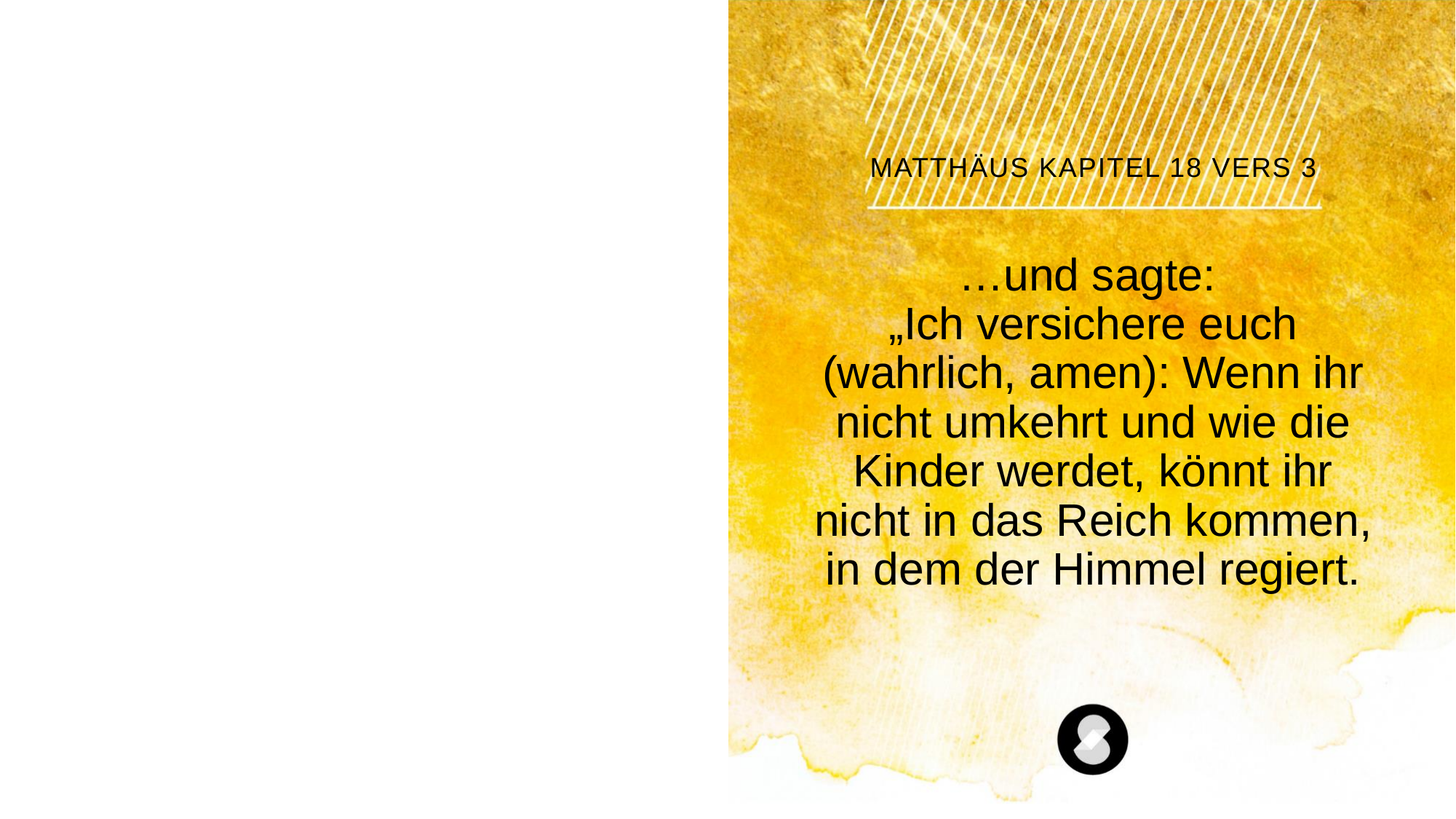

Matthäus Kapitel 18 Vers 3
…und sagte:
„Ich versichere euch (wahrlich, amen): Wenn ihr nicht umkehrt und wie die Kinder werdet, könnt ihr nicht in das Reich kommen, in dem der Himmel regiert.